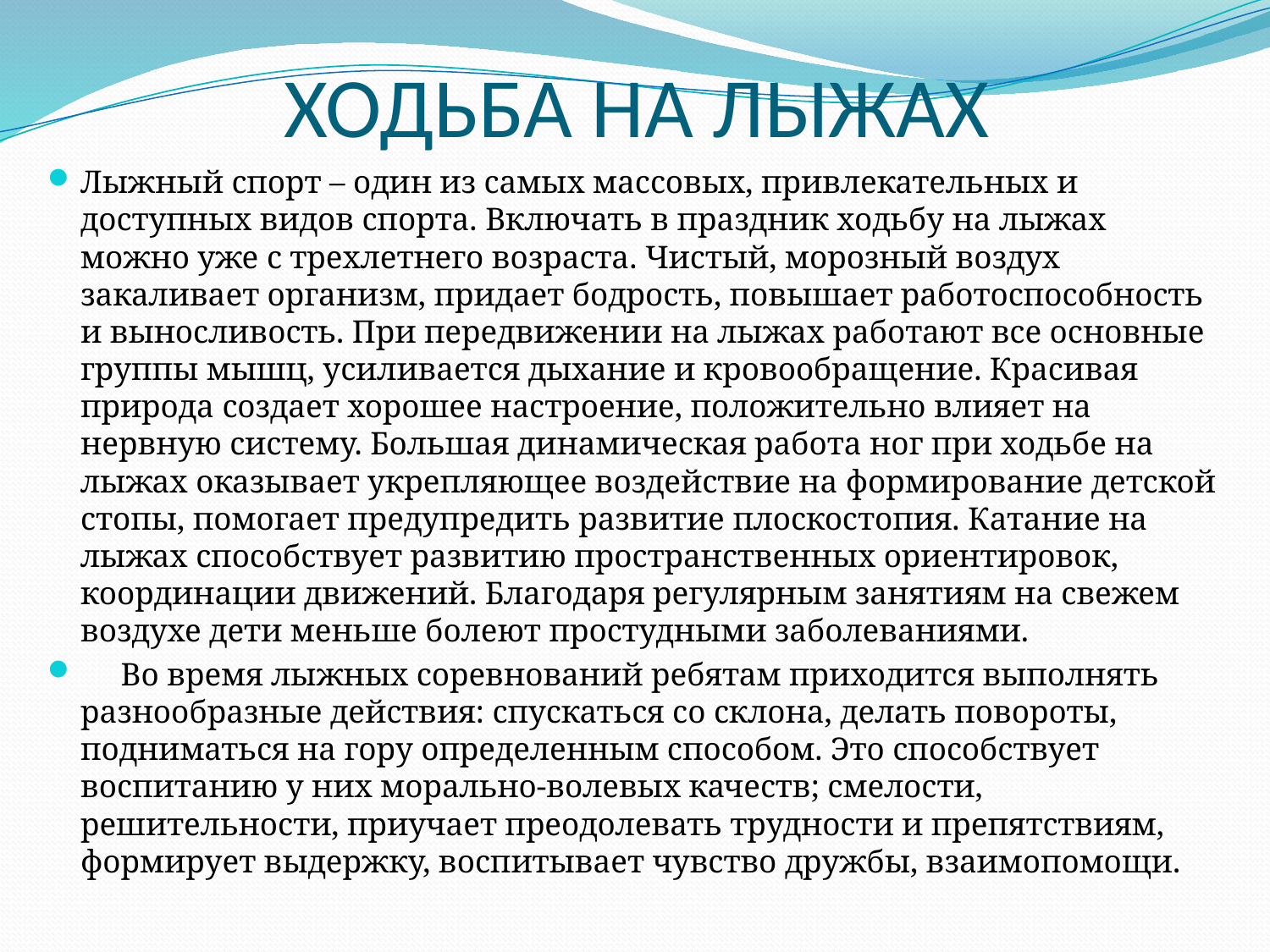

# ХОДЬБА НА ЛЫЖАХ
Лыжный спорт – один из самых массовых, привлекательных и доступных видов спорта. Включать в праздник ходьбу на лыжах можно уже с трехлетнего возраста. Чистый, морозный воздух закаливает организм, придает бодрость, повышает работоспособность и выносливость. При передвижении на лыжах работают все основные группы мышц, усиливается дыхание и кровообращение. Красивая природа создает хорошее настроение, положительно влияет на нервную систему. Большая динамическая работа ног при ходьбе на лыжах оказывает укрепляющее воздействие на формирование детской стопы, помогает предупредить развитие плоскостопия. Катание на лыжах способствует развитию пространственных ориентировок, координации движений. Благодаря регулярным занятиям на свежем воздухе дети меньше болеют простудными заболеваниями.
     Во время лыжных соревнований ребятам приходится выполнять разнообразные действия: спускаться со склона, делать повороты, подниматься на гору определенным способом. Это способствует воспитанию у них морально-волевых качеств; смелости, решительности, приучает преодолевать трудности и препятствиям, формирует выдержку, воспитывает чувство дружбы, взаимопомощи.